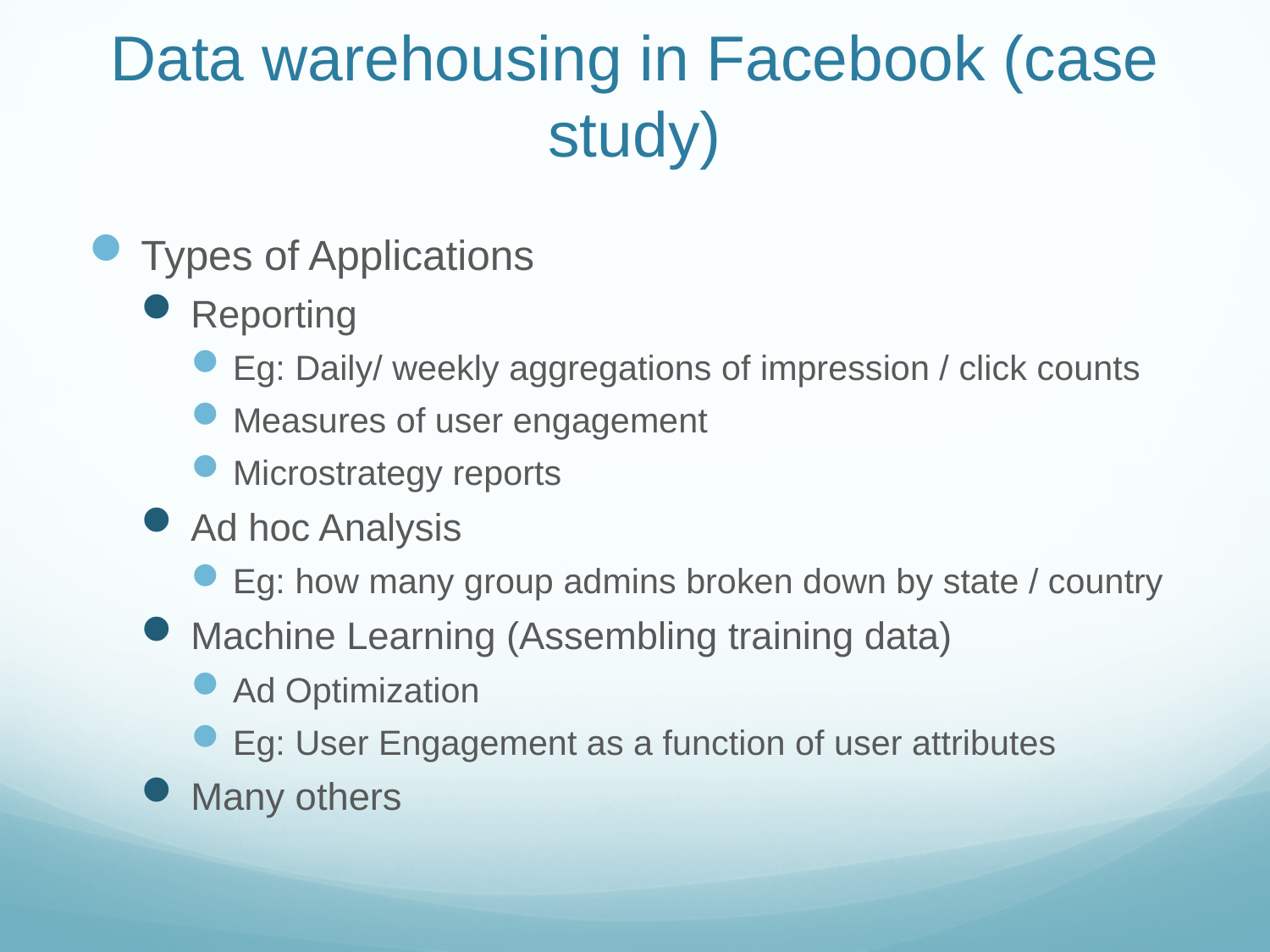

# Data warehousing in Facebook (case study)
Types of Applications
Reporting
Eg: Daily/ weekly aggregations of impression / click counts
Measures of user engagement
Microstrategy reports
Ad hoc Analysis
Eg: how many group admins broken down by state / country
Machine Learning (Assembling training data)
Ad Optimization
Eg: User Engagement as a function of user attributes
Many others